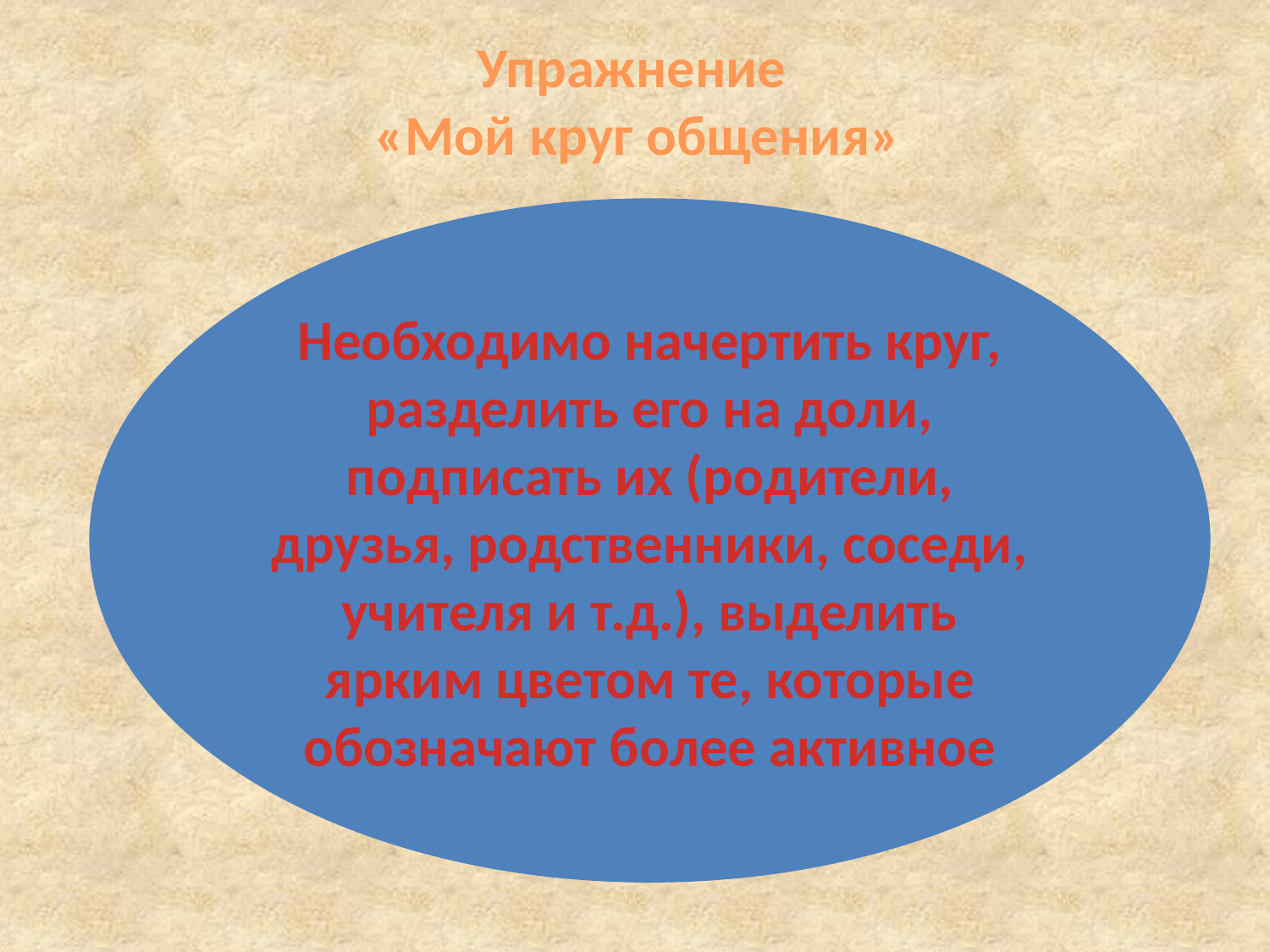

# Упражнение «Мой круг общения»
Необходимо начертить круг, разделить его на доли, подписать их (родители, друзья, родственники, соседи, учителя и т.д.), выделить ярким цветом те, которые обозначают более активное